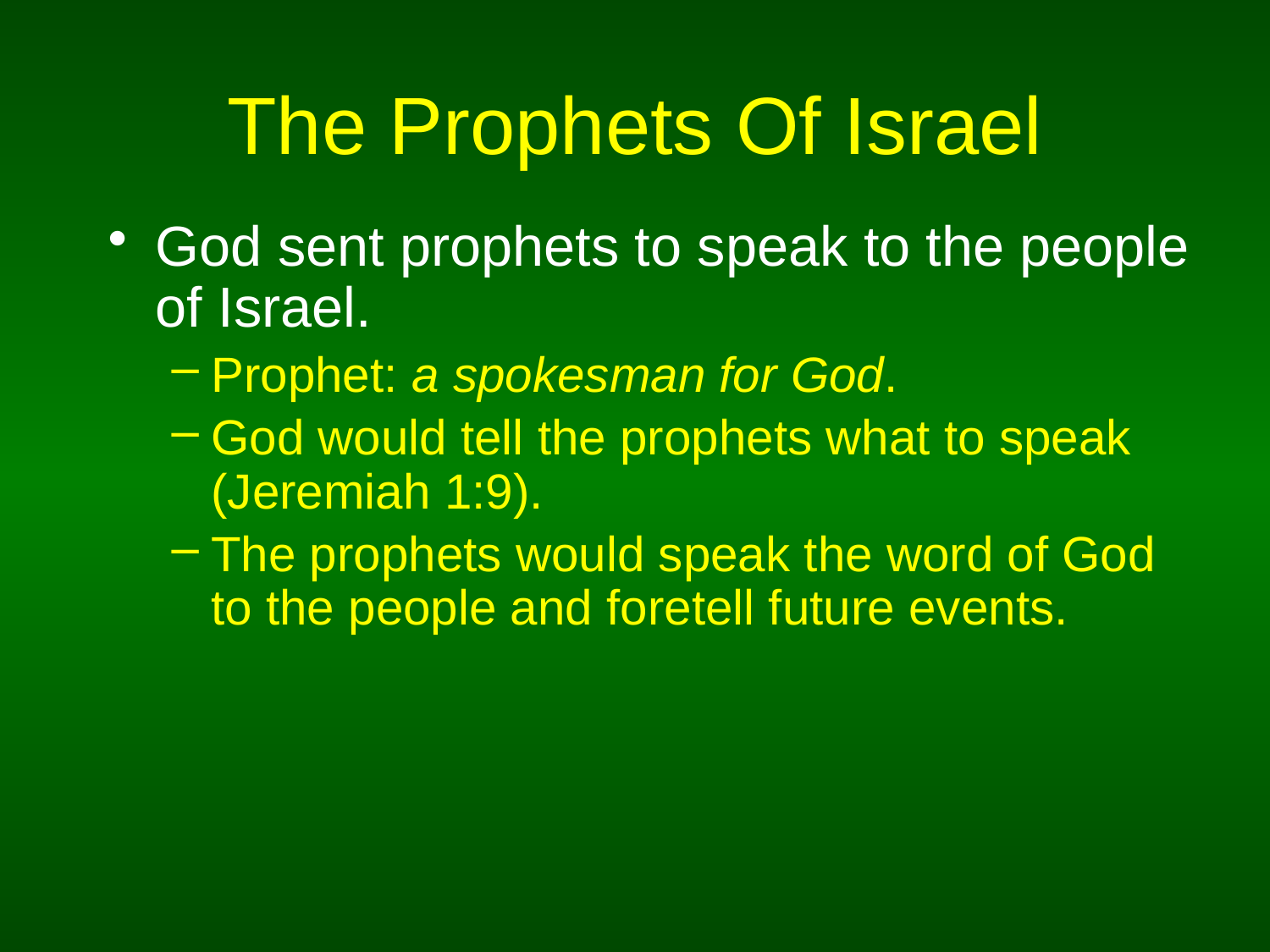

# The Prophets Of Israel
God sent prophets to speak to the people of Israel.
Prophet: a spokesman for God.
God would tell the prophets what to speak (Jeremiah 1:9).
The prophets would speak the word of God to the people and foretell future events.